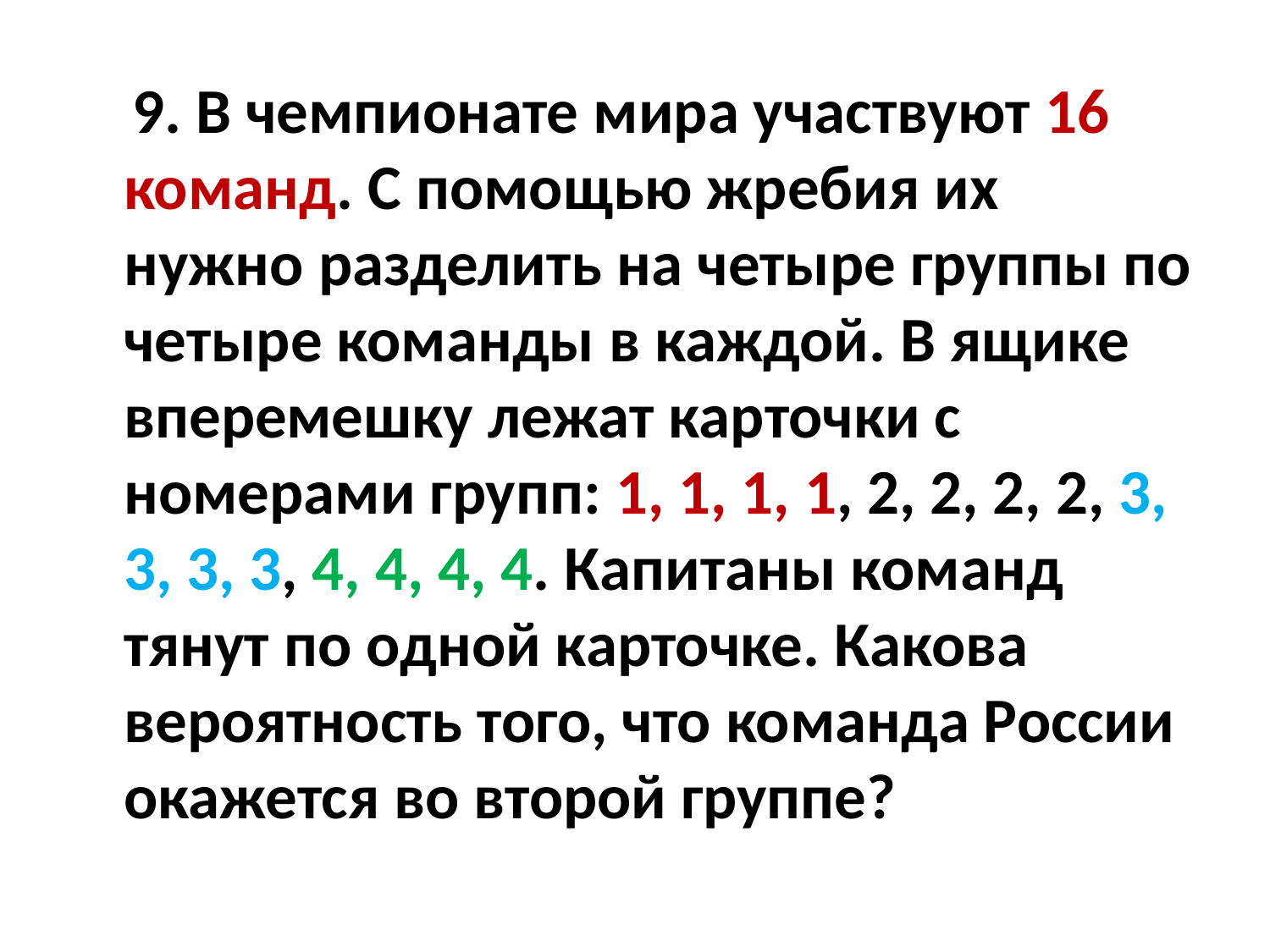

9. В чемпионате мира участвуют 16 команд. С помощью жребия их нужно разделить на четыре группы по четыре команды в каждой. В ящике вперемешку лежат карточки с номерами групп: 1, 1, 1, 1, 2, 2, 2, 2, 3, 3, 3, 3, 4, 4, 4, 4. Капитаны команд тянут по одной карточке. Какова вероятность того, что команда России окажется во второй группе?